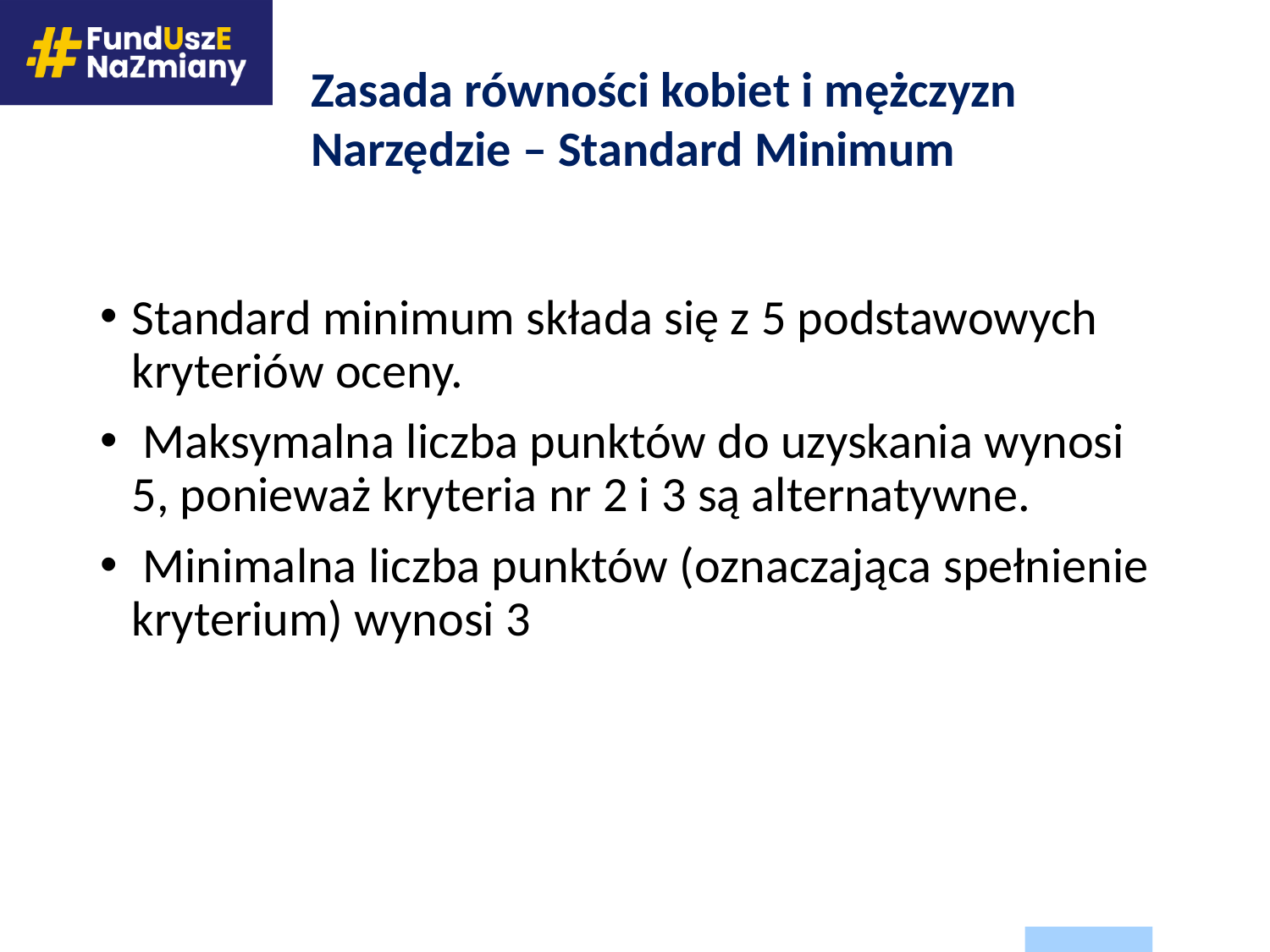

Zasada równości kobiet i mężczyzn
Narzędzie – Standard Minimum
Standard minimum składa się z 5 podstawowych kryteriów oceny.
 Maksymalna liczba punktów do uzyskania wynosi 5, ponieważ kryteria nr 2 i 3 są alternatywne.
 Minimalna liczba punktów (oznaczająca spełnienie kryterium) wynosi 3